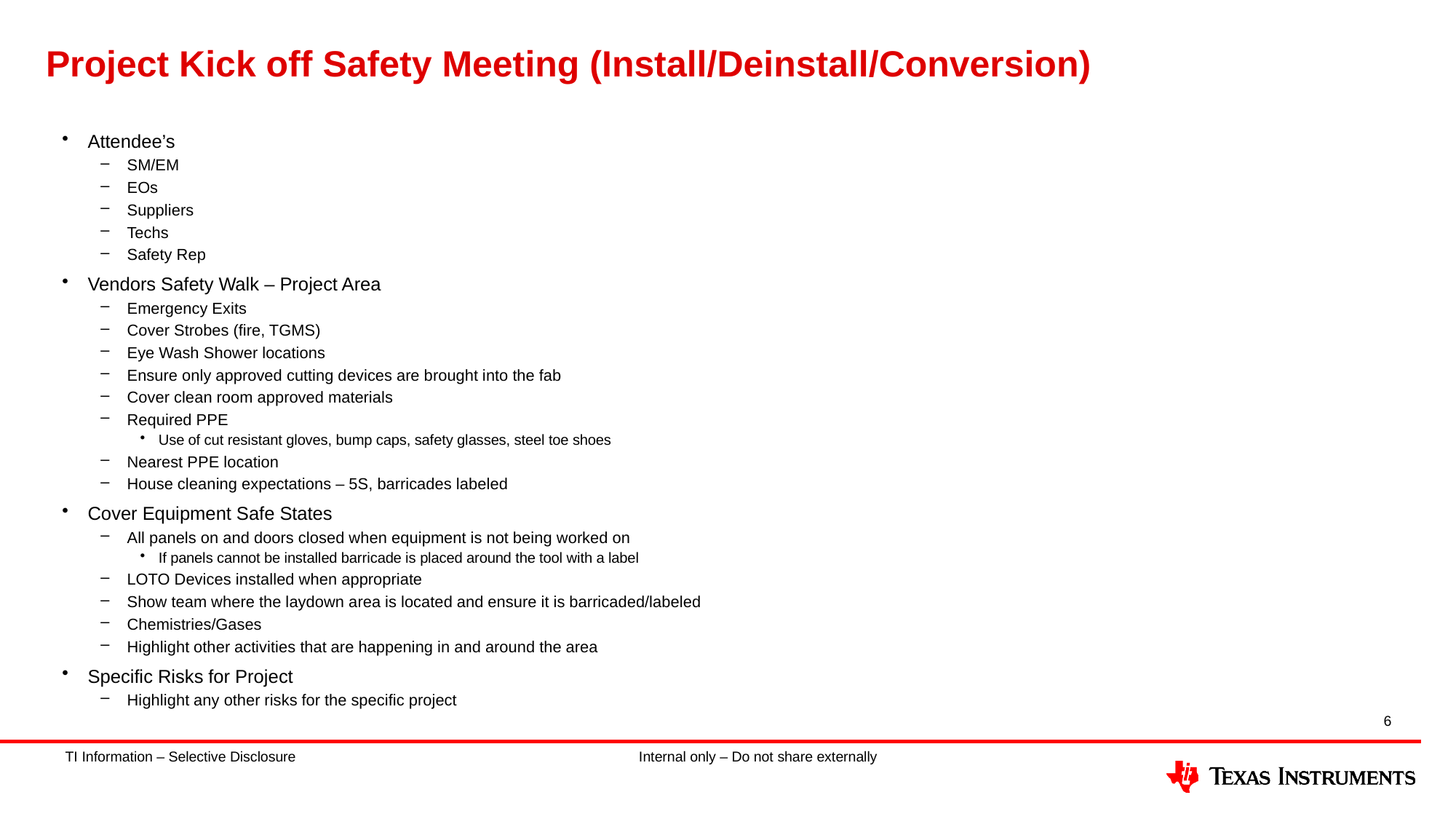

# Project Kick off Safety Meeting (Install/Deinstall/Conversion)
Attendee’s
SM/EM
EOs
Suppliers
Techs
Safety Rep
Vendors Safety Walk – Project Area
Emergency Exits
Cover Strobes (fire, TGMS)
Eye Wash Shower locations
Ensure only approved cutting devices are brought into the fab
Cover clean room approved materials
Required PPE
Use of cut resistant gloves, bump caps, safety glasses, steel toe shoes
Nearest PPE location
House cleaning expectations – 5S, barricades labeled
Cover Equipment Safe States
All panels on and doors closed when equipment is not being worked on
If panels cannot be installed barricade is placed around the tool with a label
LOTO Devices installed when appropriate
Show team where the laydown area is located and ensure it is barricaded/labeled
Chemistries/Gases
Highlight other activities that are happening in and around the area
Specific Risks for Project
Highlight any other risks for the specific project

6